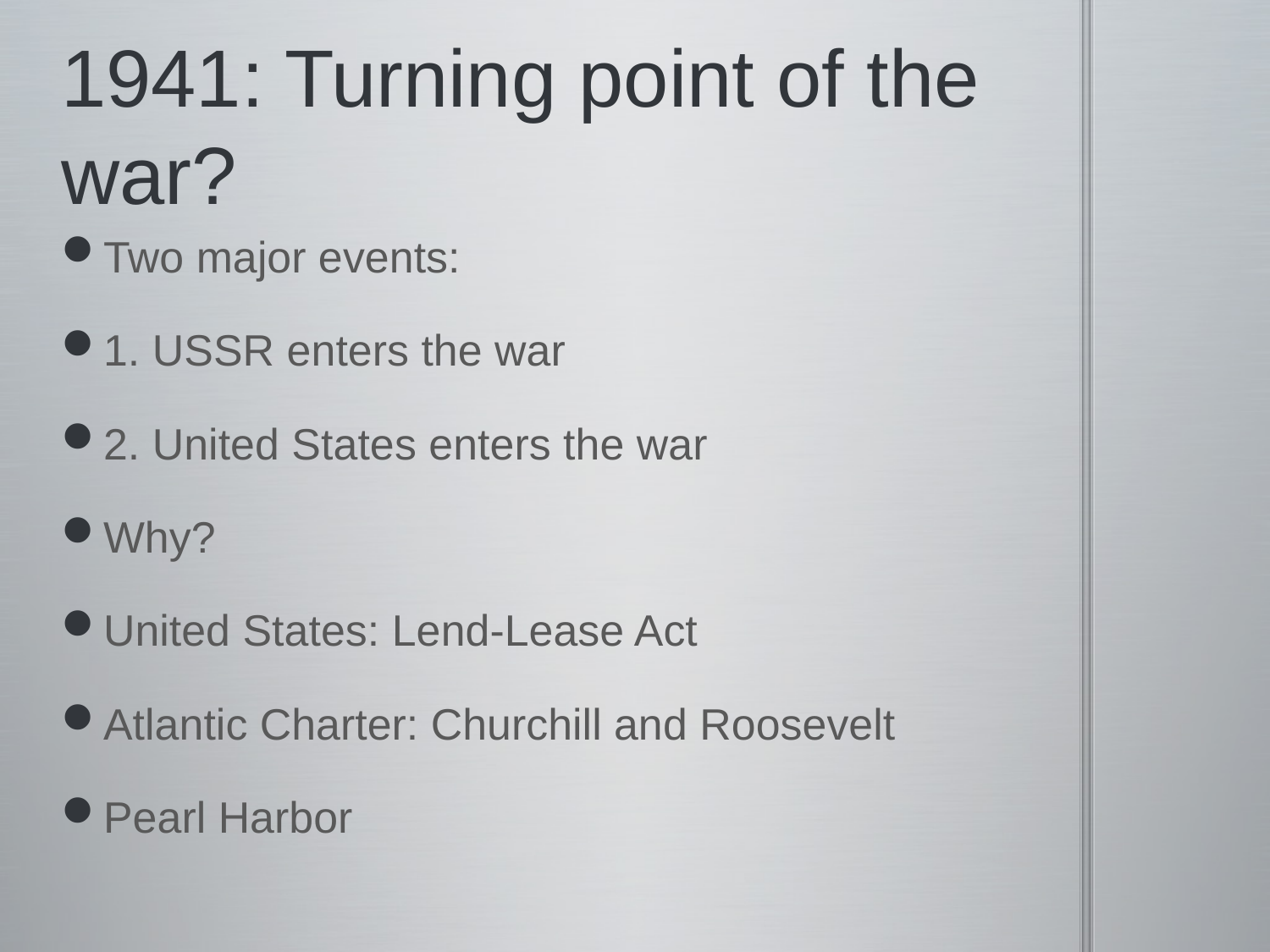

# 1941: Turning point of the war?
Two major events:
1. USSR enters the war
2. United States enters the war
Why?
United States: Lend-Lease Act
Atlantic Charter: Churchill and Roosevelt
Pearl Harbor